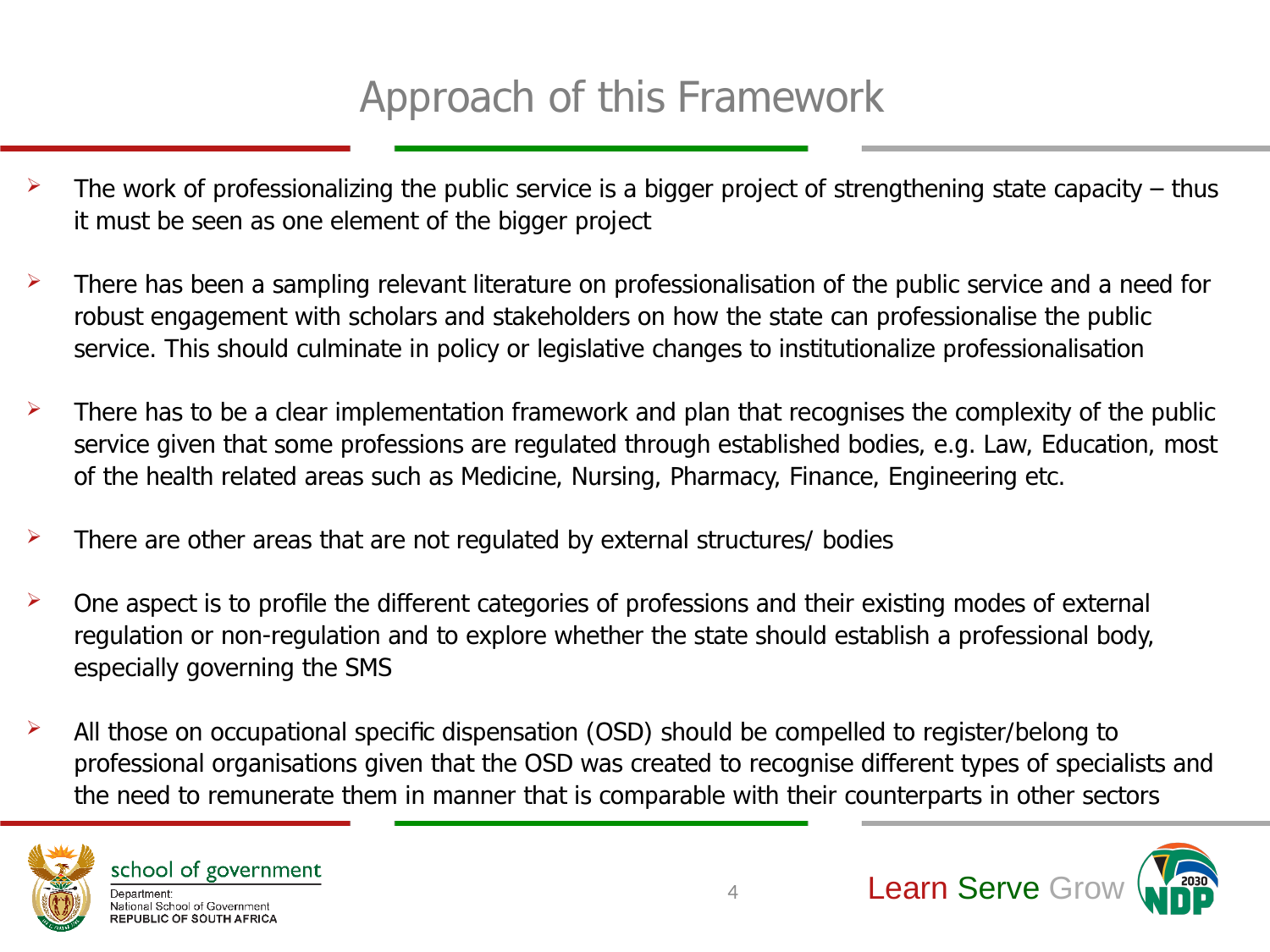

Approach of this Framework
The work of professionalizing the public service is a bigger project of strengthening state capacity – thus it must be seen as one element of the bigger project

There has been a sampling relevant literature on professionalisation of the public service and a need for robust engagement with scholars and stakeholders on how the state can professionalise the public service. This should culminate in policy or legislative changes to institutionalize professionalisation

There has to be a clear implementation framework and plan that recognises the complexity of the public service given that some professions are regulated through established bodies, e.g. Law, Education, most of the health related areas such as Medicine, Nursing, Pharmacy, Finance, Engineering etc.

There are other areas that are not regulated by external structures/ bodies

One aspect is to profile the different categories of professions and their existing modes of external regulation or non-regulation and to explore whether the state should establish a professional body,  especially governing the SMS

All those on occupational specific dispensation (OSD) should be compelled to register/belong to professional organisations given that the OSD was created to recognise different types of specialists and the need to remunerate them in manner that is comparable with their counterparts in other sectors

4